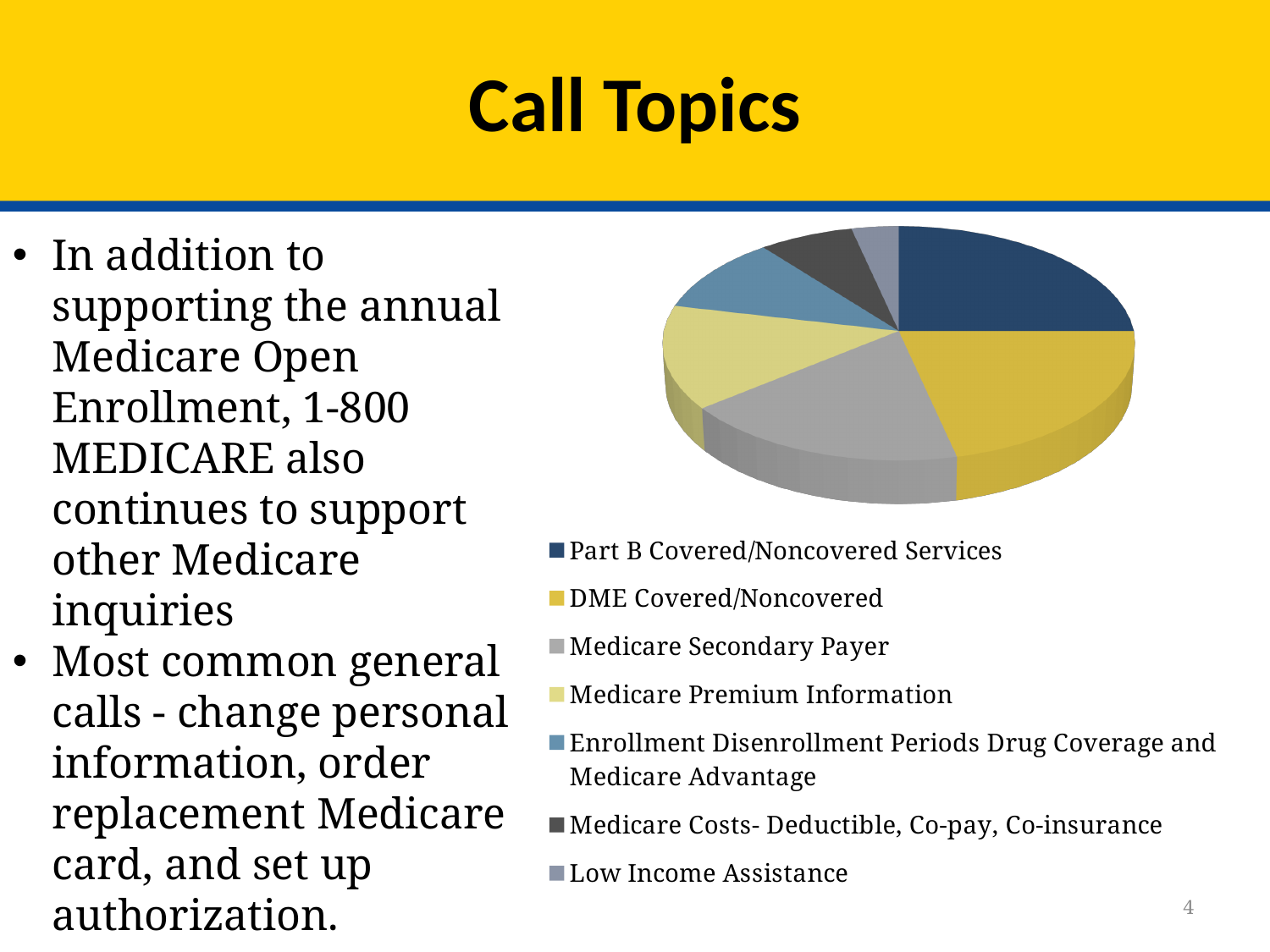

# Call Topics
In addition to supporting the annual Medicare Open Enrollment, 1-800 MEDICARE also continues to support other Medicare inquiries
Most common general calls - change personal information, order replacement Medicare card, and set up authorization.

[unsupported chart]

4